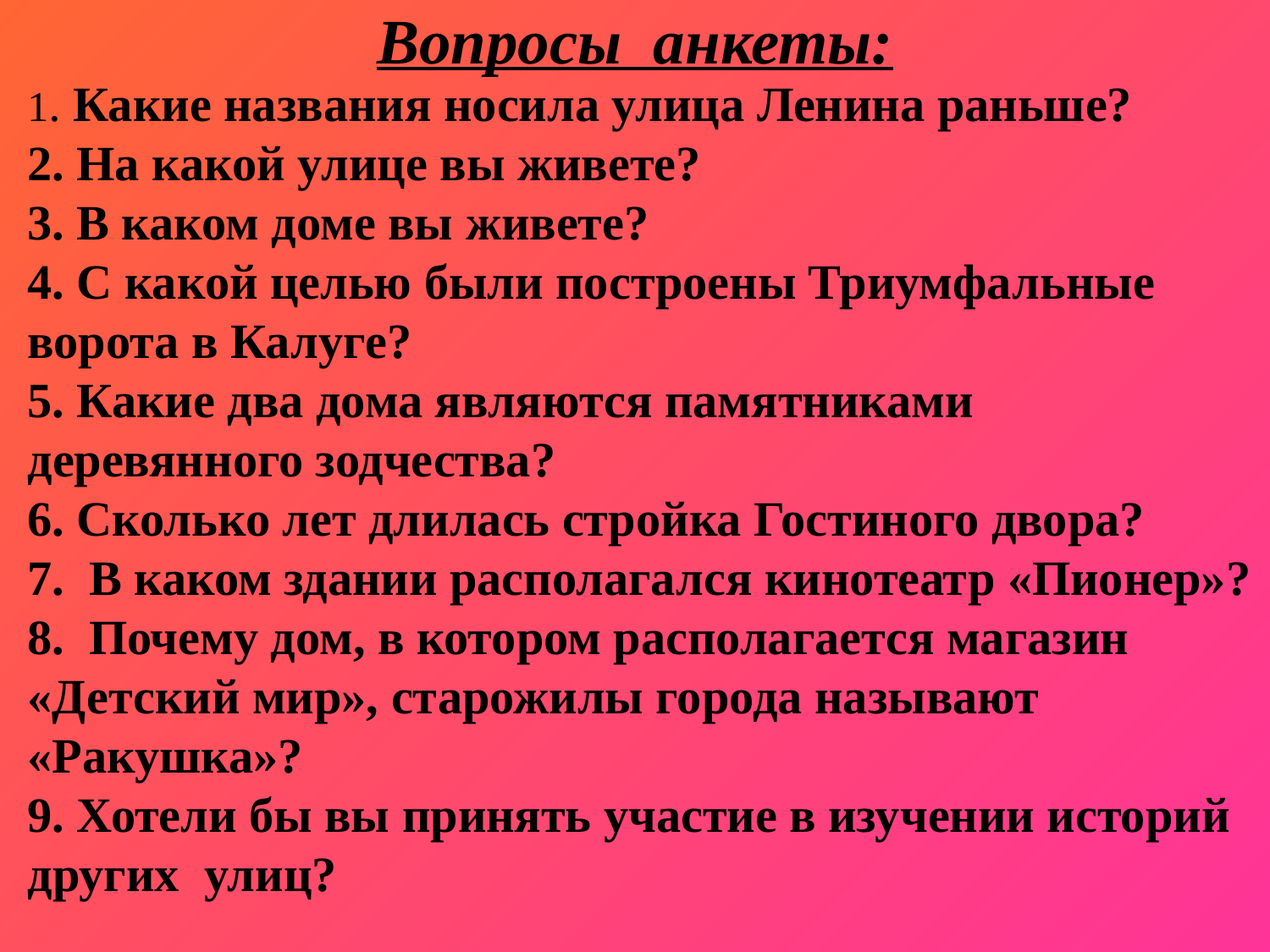

# Вопросы  анкеты:
1. Какие названия носила улица Ленина раньше?
2. На какой улице вы живете?
3. В каком доме вы живете?
4. С какой целью были построены Триумфальные ворота в Калуге?
5. Какие два дома являются памятниками деревянного зодчества?
6. Сколько лет длилась стройка Гостиного двора?
7.  В каком здании располагался кинотеатр «Пионер»?
8.  Почему дом, в котором располагается магазин «Детский мир», старожилы города называют «Ракушка»?
9. Хотели бы вы принять участие в изучении историй других  улиц?